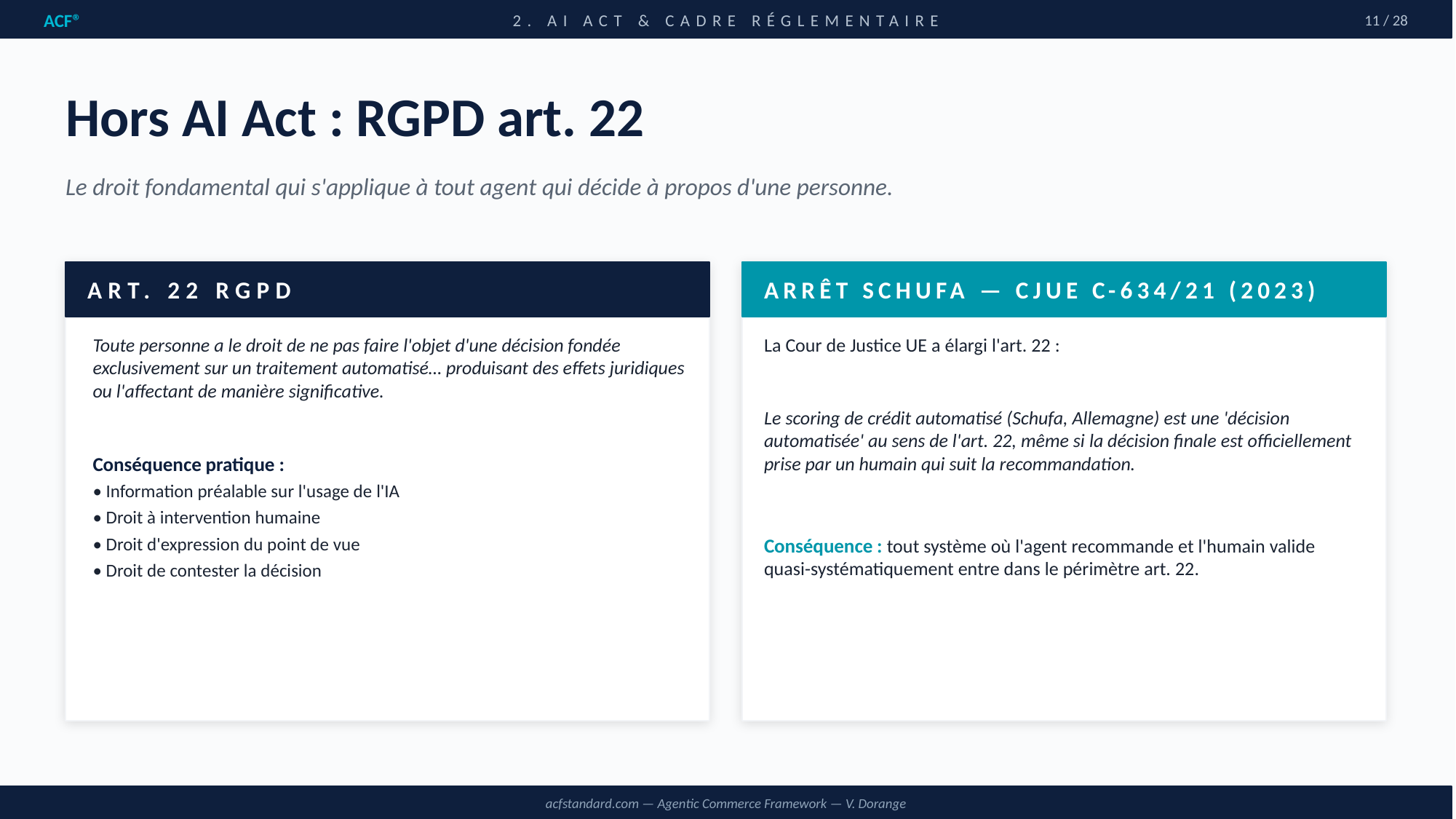

ACF®
2. AI ACT & CADRE RÉGLEMENTAIRE
11 / 28
Hors AI Act : RGPD art. 22
Le droit fondamental qui s'applique à tout agent qui décide à propos d'une personne.

ART. 22 RGPD
ARRÊT SCHUFA — CJUE C-634/21 (2023)
Toute personne a le droit de ne pas faire l'objet d'une décision fondée exclusivement sur un traitement automatisé… produisant des effets juridiques ou l'affectant de manière significative.

Conséquence pratique :
• Information préalable sur l'usage de l'IA
• Droit à intervention humaine
• Droit d'expression du point de vue
• Droit de contester la décision
La Cour de Justice UE a élargi l'art. 22 :

Le scoring de crédit automatisé (Schufa, Allemagne) est une 'décision automatisée' au sens de l'art. 22, même si la décision finale est officiellement prise par un humain qui suit la recommandation.

Conséquence : tout système où l'agent recommande et l'humain valide quasi-systématiquement entre dans le périmètre art. 22.

acfstandard.com — Agentic Commerce Framework — V. Dorange